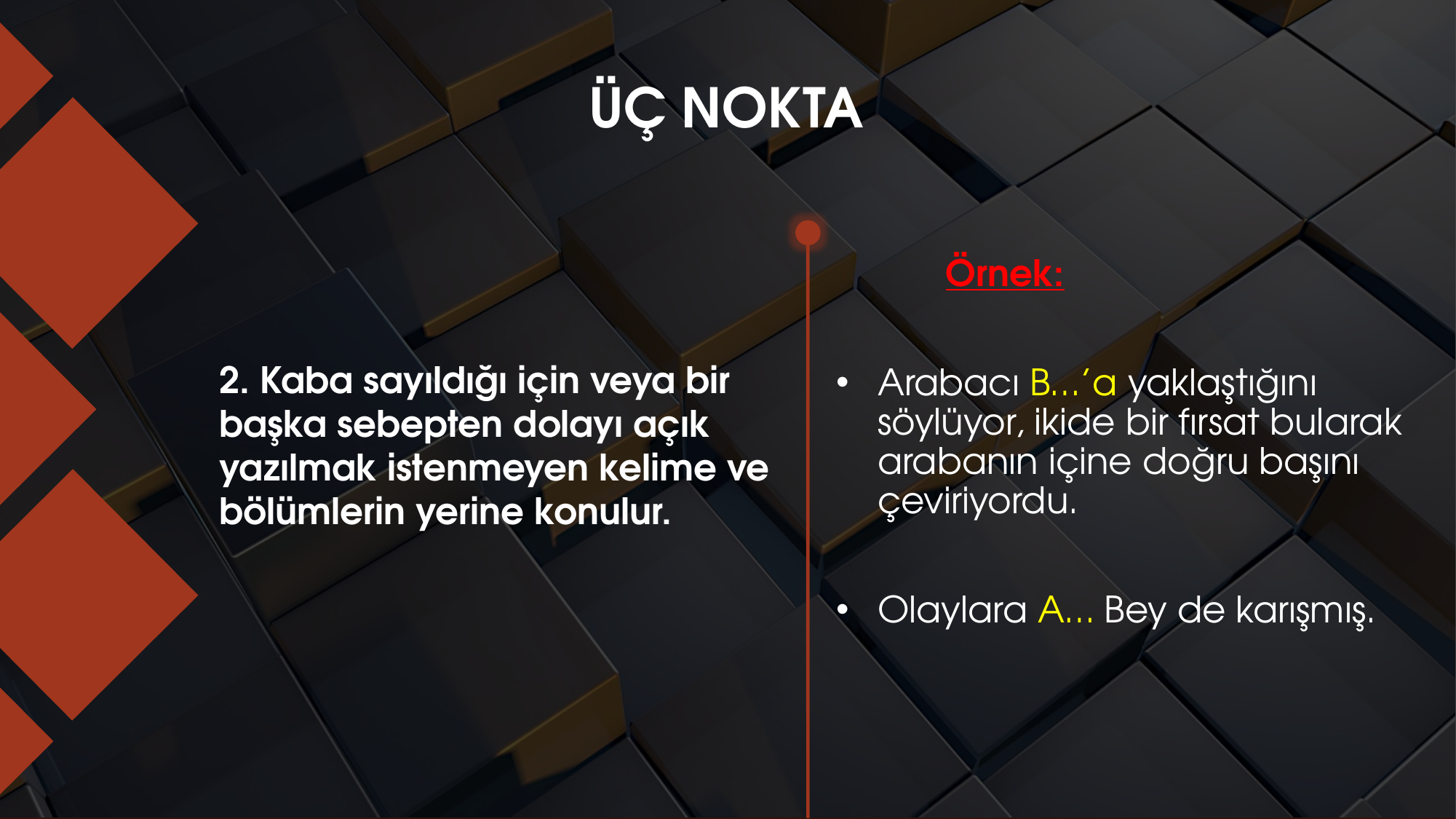

# ÜÇ NOKTA

	Örnek:

Arabacı B…’a yaklaştığını söylüyor, ikide bir fırsat bularak arabanın içine doğru başını çeviriyordu.

Olaylara A… Bey de karışmış.

2. Kaba sayıldığı için veya bir başka sebepten dolayı açık yazılmak is­tenmeyen kelime ve bölümlerin yerine konulur.